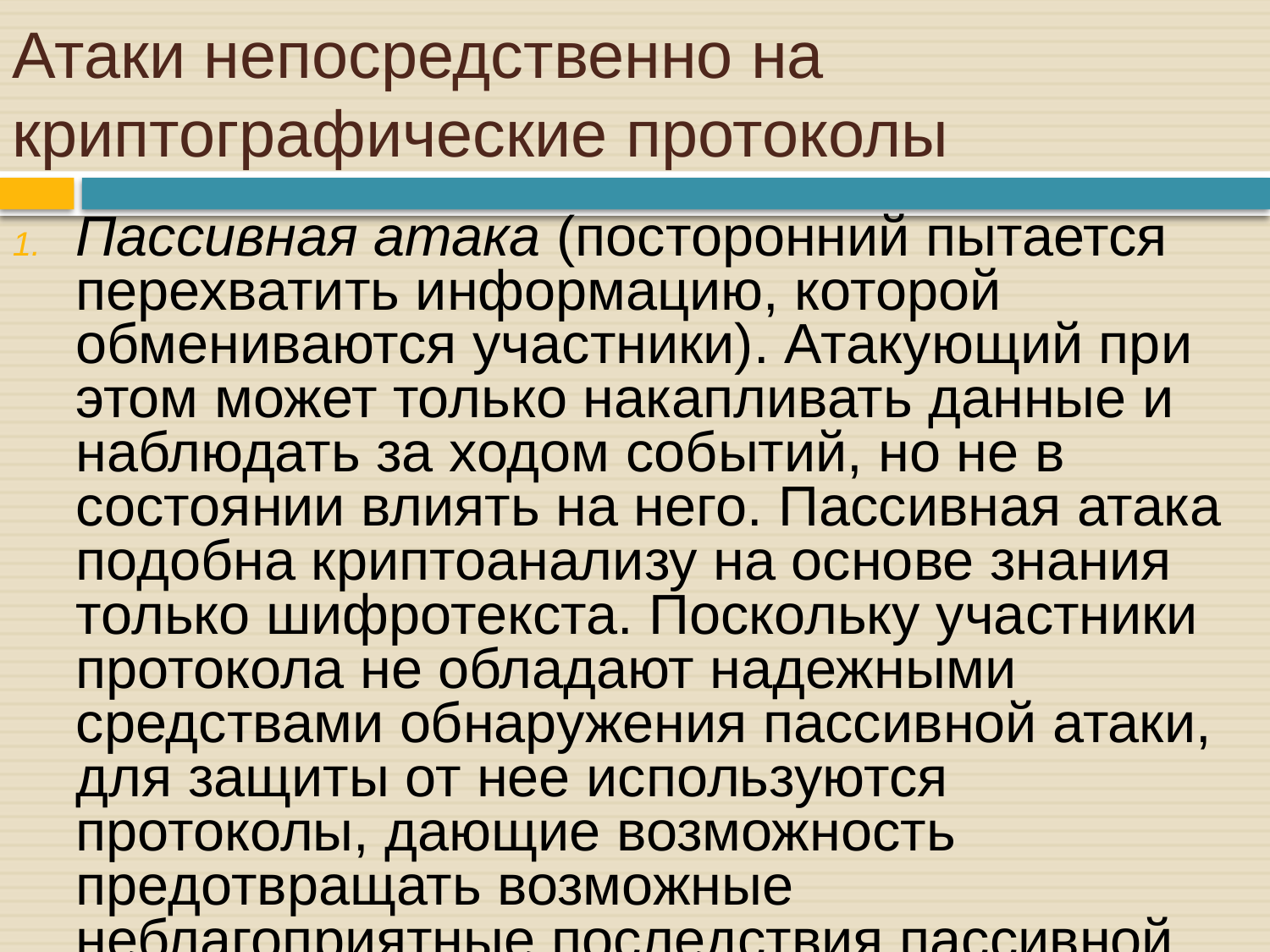

# Атаки непосредственно на криптографические протоколы
Пассивная атака (посторонний пытается перехватить информацию, которой обмениваются участники). Атакующий при этом может только накапливать данные и наблюдать за ходом событий, но не в состоянии влиять на него. Пассивная атака подобна криптоанализу на основе знания только шифротекста. Поскольку участники протокола не обладают надежными средствами обнаружения пассивной атаки, для защиты от нее используются протоколы, дающие возможность предотвращать возможные неблагоприятные последствия пассивной атаки.